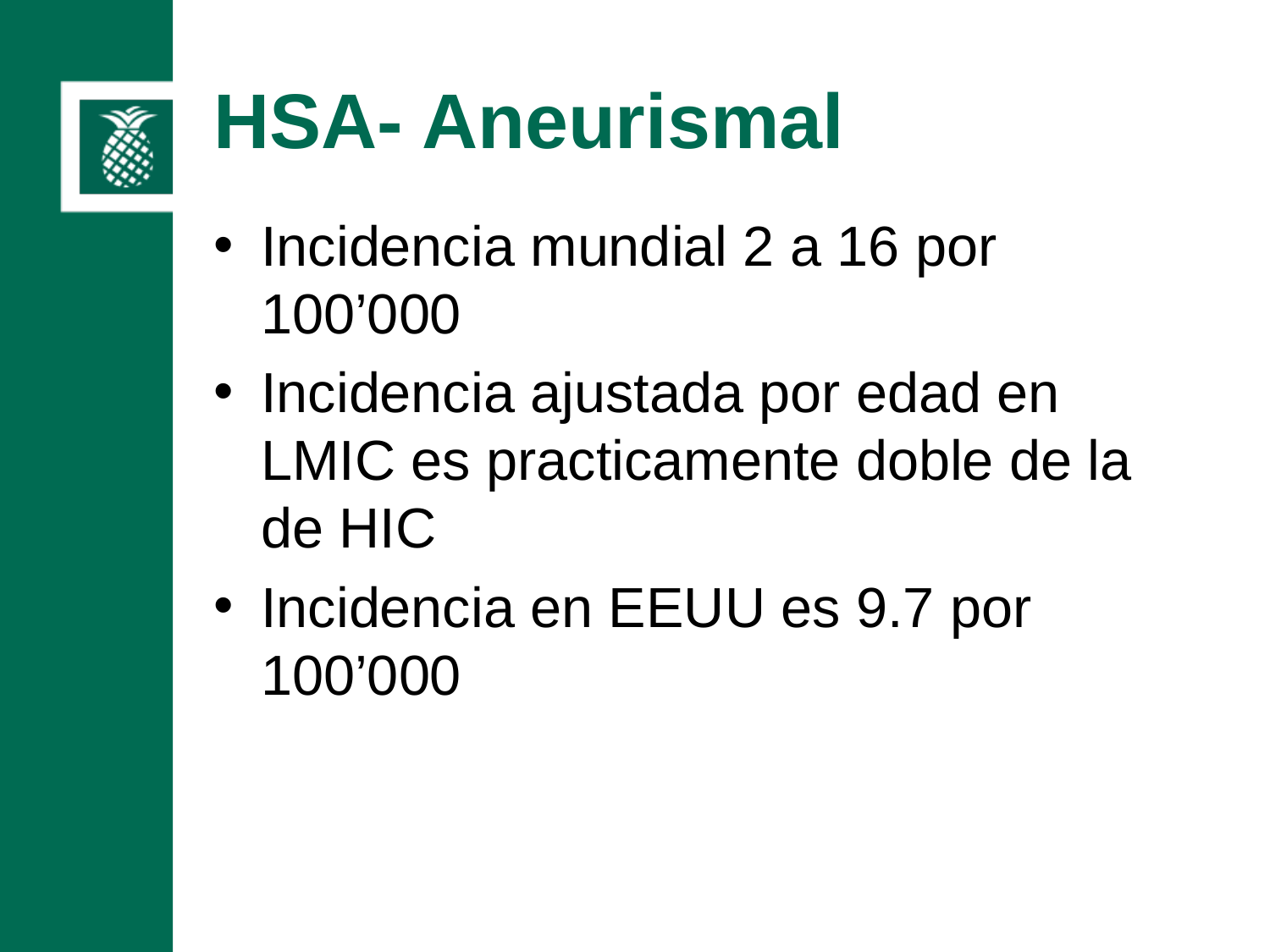

# HSA- Aneurismal
Incidencia mundial 2 a 16 por 100’000
Incidencia ajustada por edad en LMIC es practicamente doble de la de HIC
Incidencia en EEUU es 9.7 por 100’000